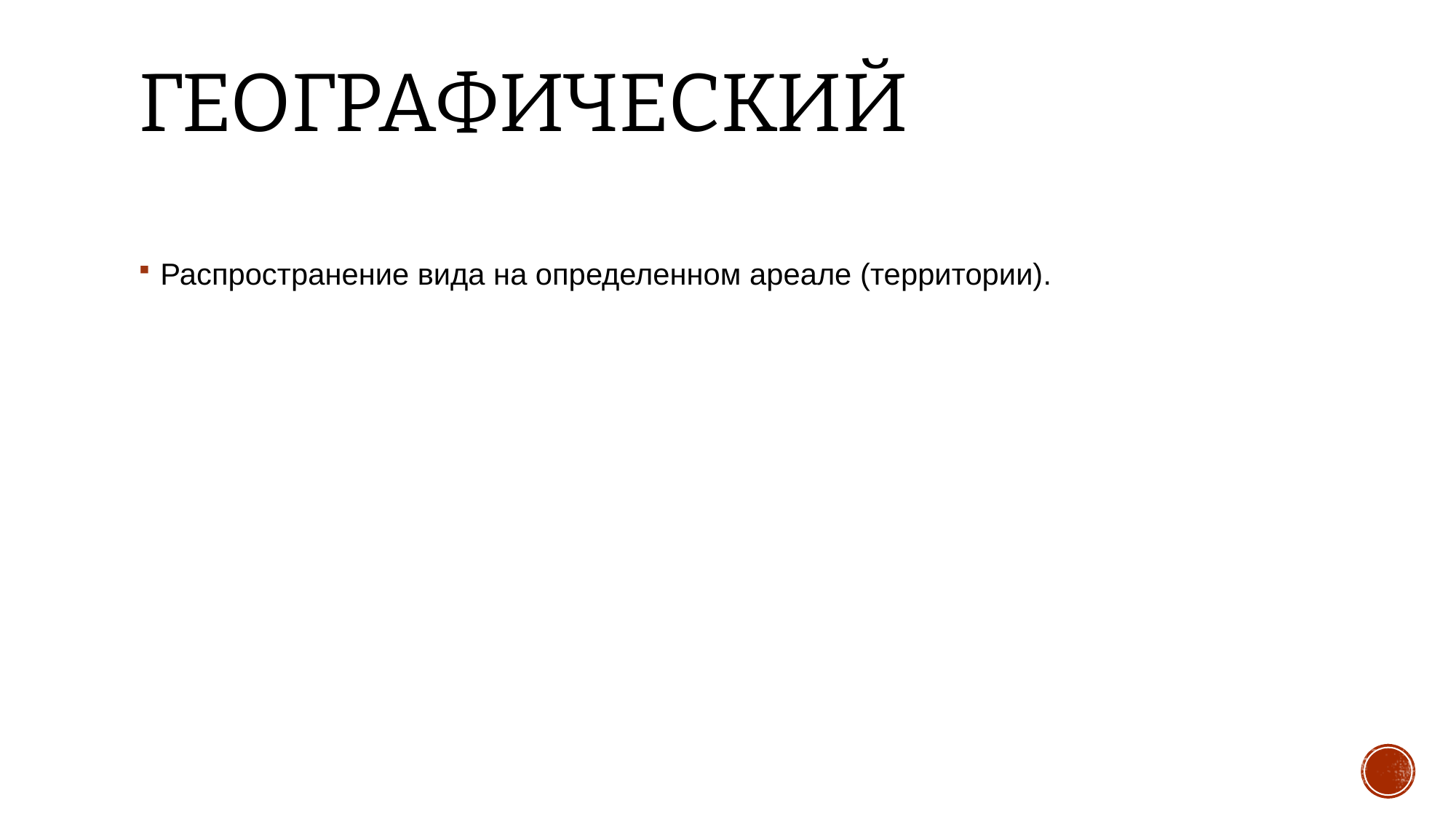

# Географический
Распространение вида на определенном ареале (территории).